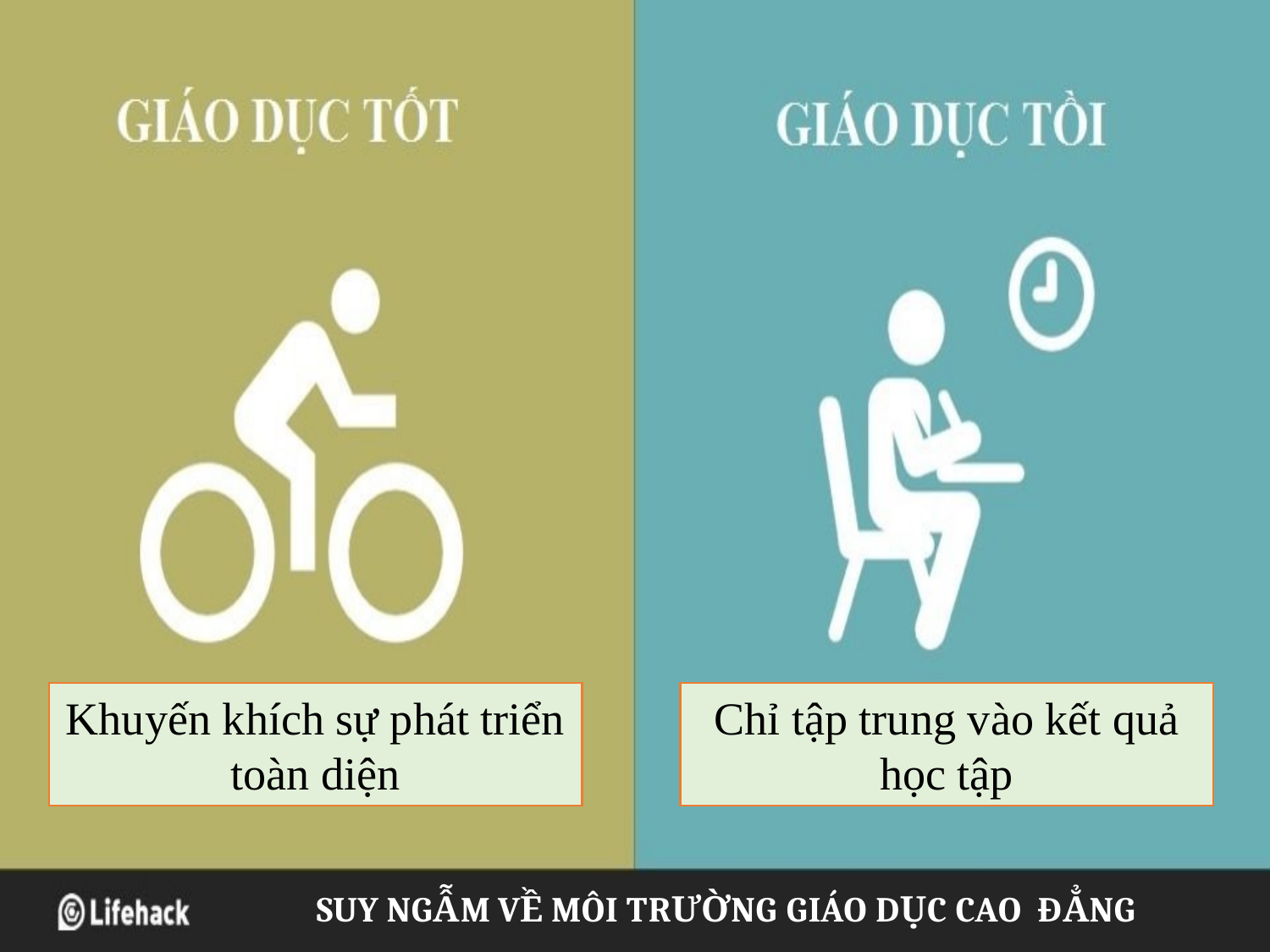

Khuyến khích sự phát triển toàn diện
Chỉ tập trung vào kết quả học tập
SUY NGẪM VỀ MÔI TRƯỜNG GIÁO DỤC CAO  ĐẲNG